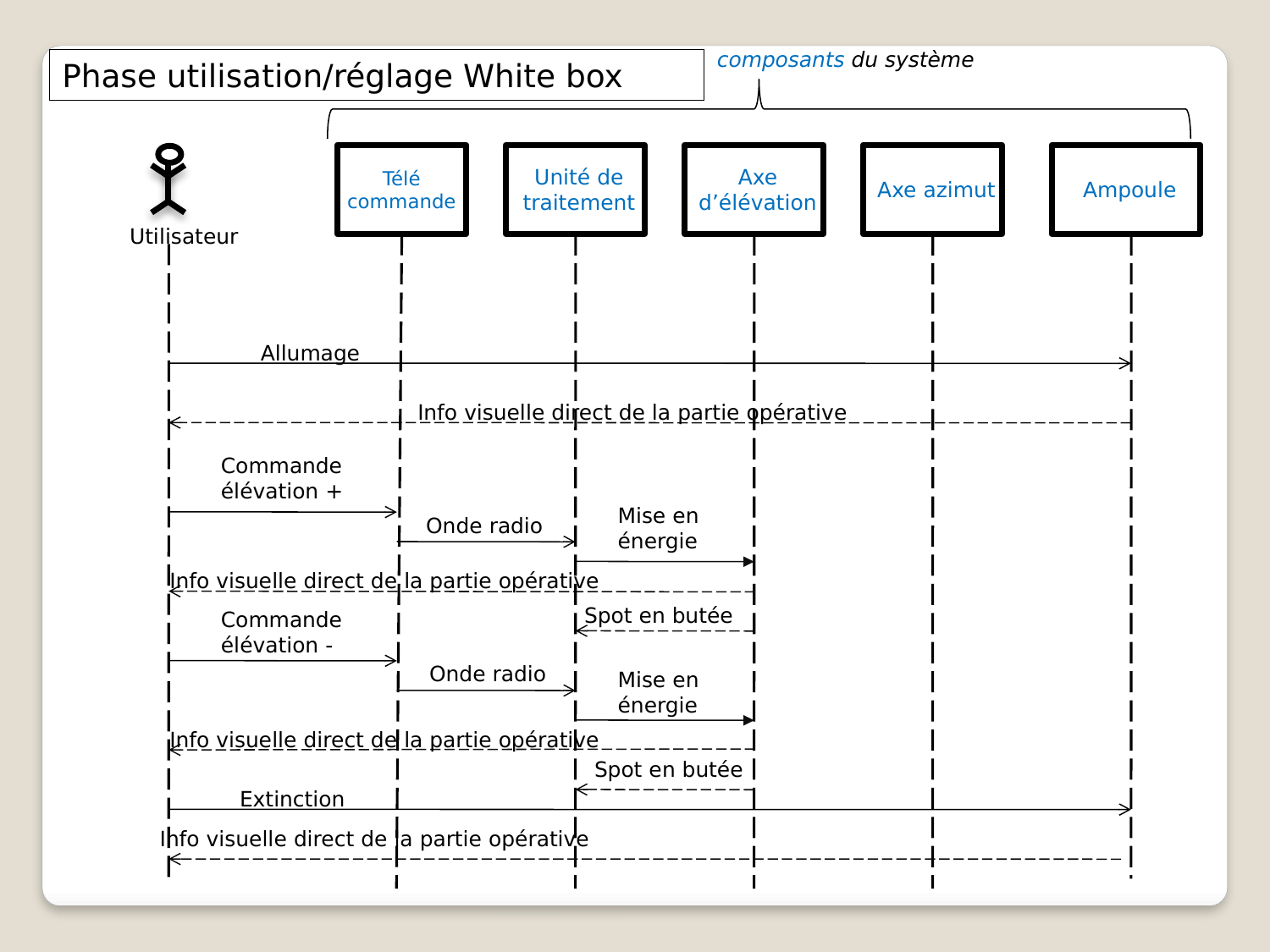

composants du système
Phase utilisation/réglage White box
Télé
commande
Unité de traitement
Axe d’élévation
Axe azimut
Ampoule

Utilisateur
Allumage
Info visuelle direct de la partie opérative
Commande élévation +
Mise en énergie
Onde radio
Info visuelle direct de la partie opérative
Spot en butée
Commande élévation -
Onde radio
Mise en énergie
Info visuelle direct de la partie opérative
Spot en butée
Extinction
Info visuelle direct de la partie opérative